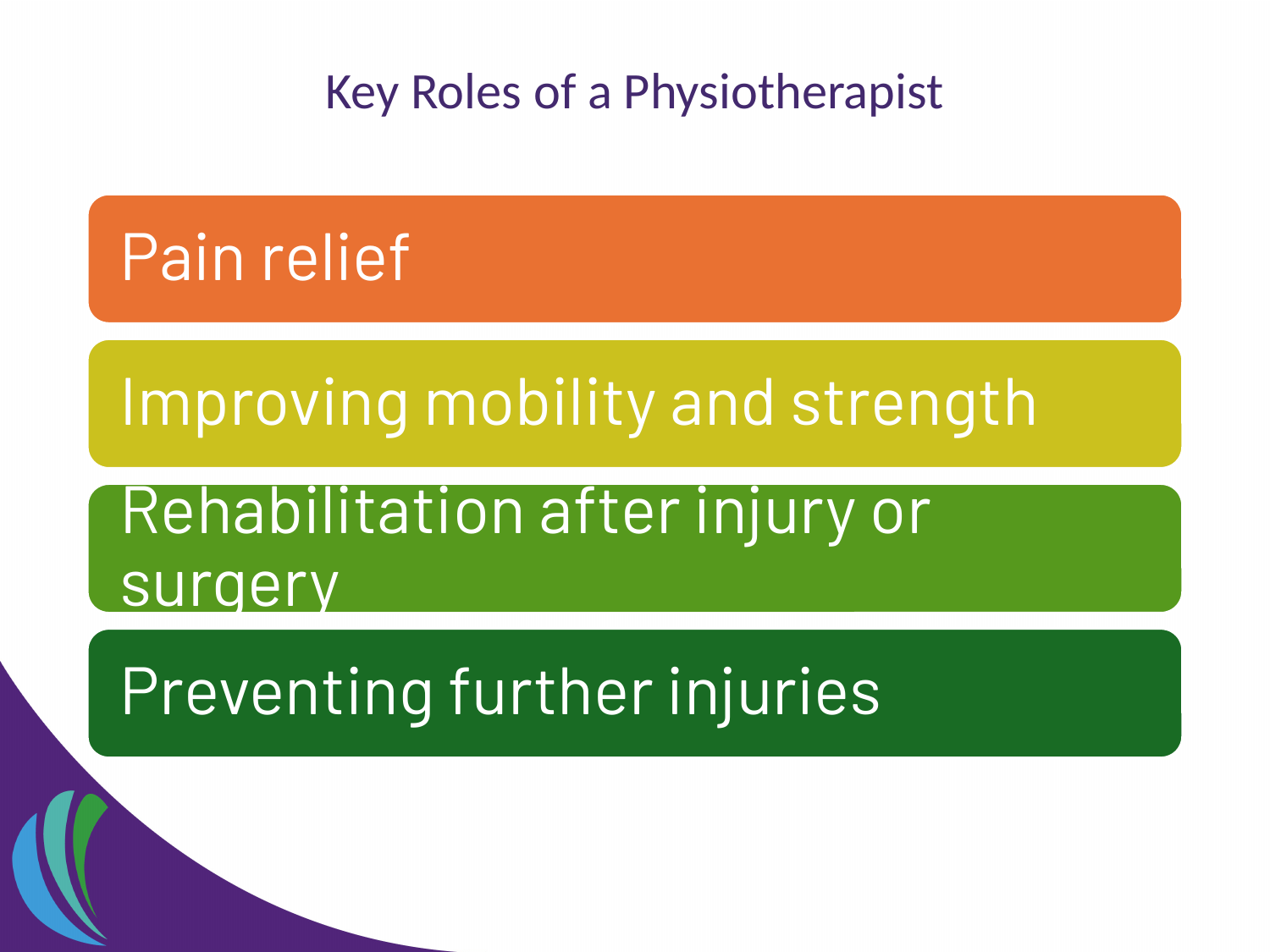

# Key Roles of a Physiotherapist
Pain relief
Improving mobility and strength
Rehabilitation after injury or surgery
Preventing further injuries